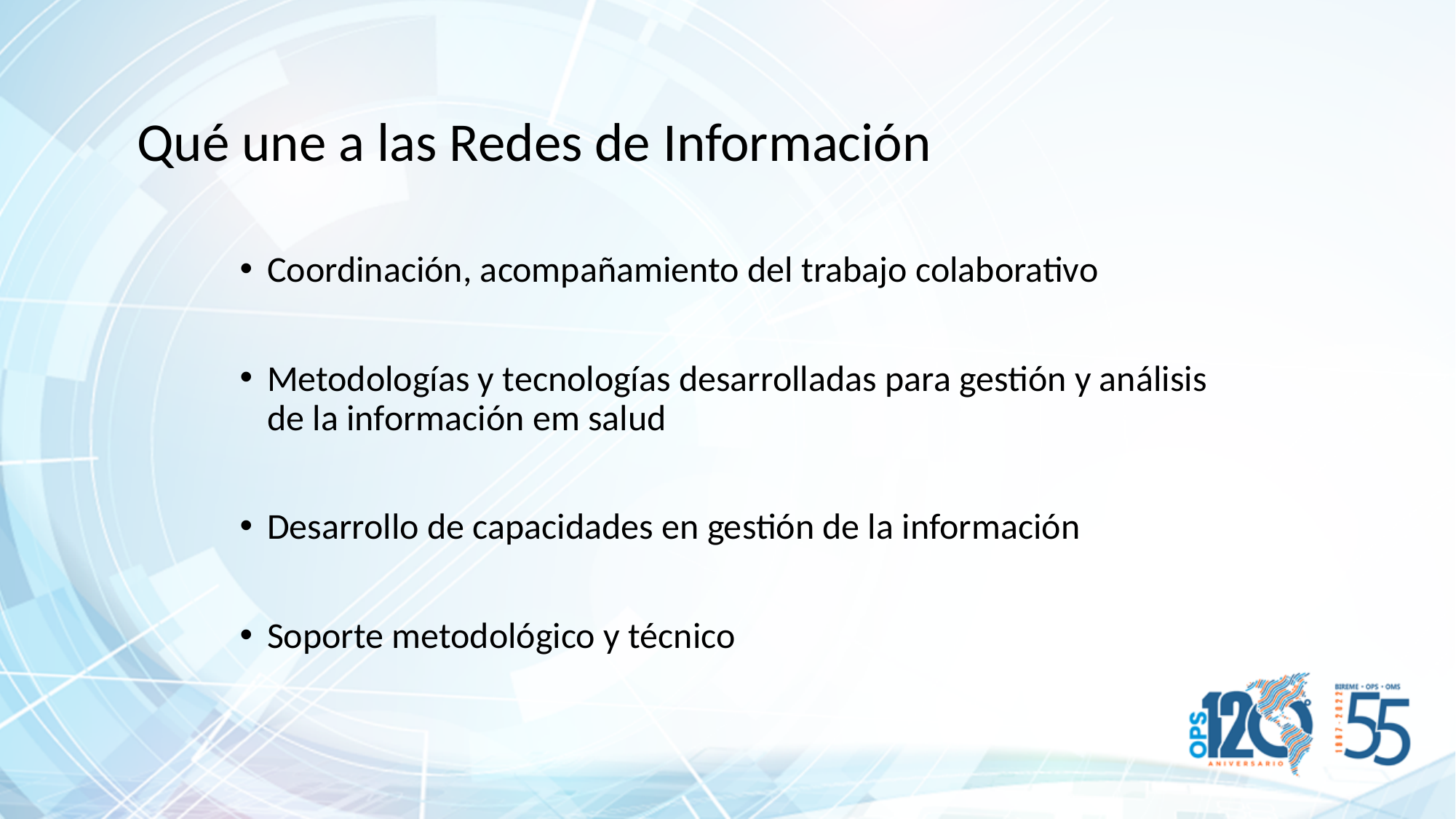

Qué une a las Redes de Información
Coordinación, acompañamiento del trabajo colaborativo

Metodologías y tecnologías desarrolladas para gestión y análisis de la información em salud

Desarrollo de capacidades en gestión de la información

Soporte metodológico y técnico